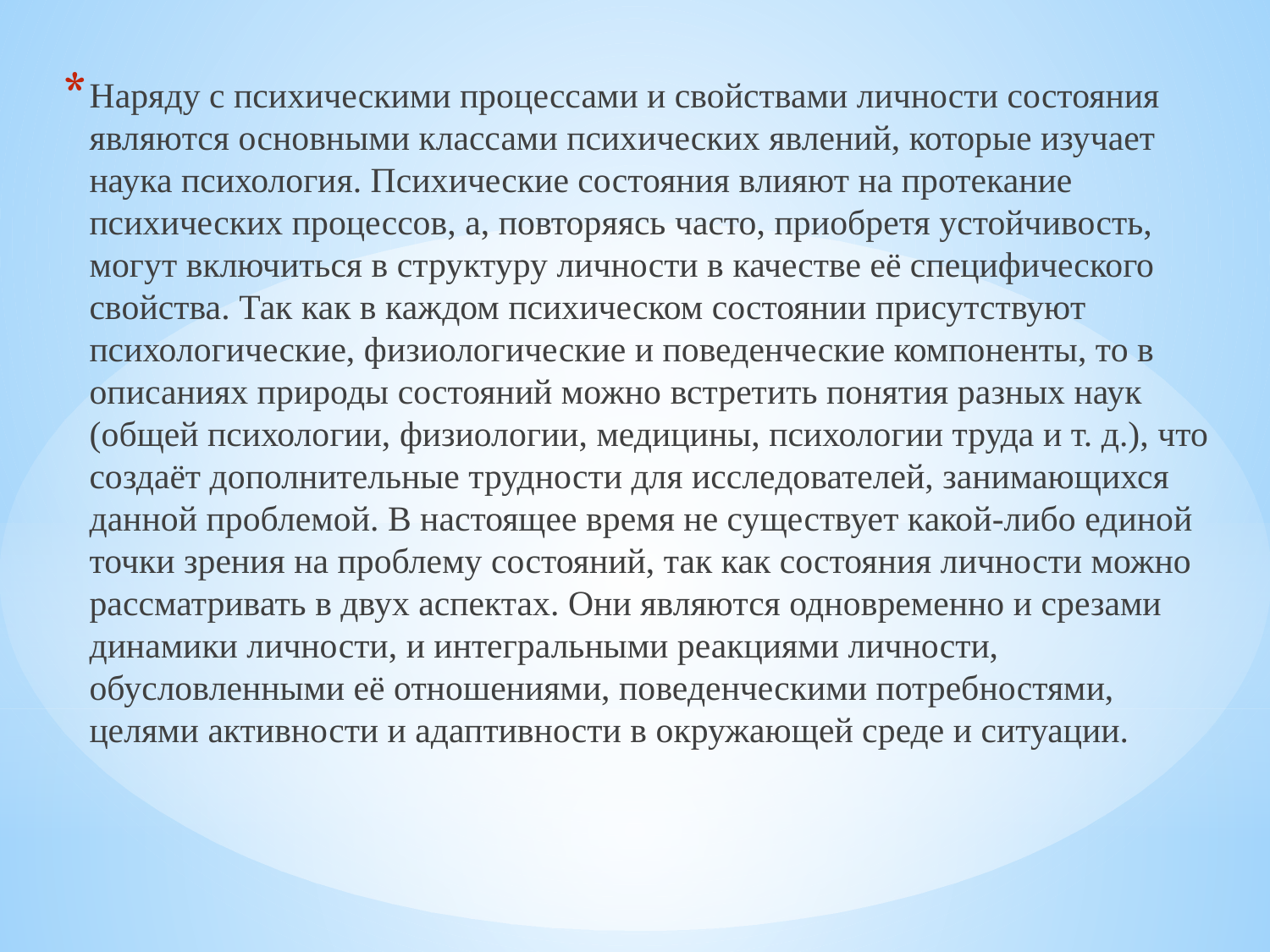

Наряду с психическими процессами и свойствами личности состояния являются основными классами психических явлений, которые изучает наука психология. Психические состояния влияют на протекание психических процессов, а, повторяясь часто, приобретя устойчивость, могут включиться в структуру личности в качестве её специфического свойства. Так как в каждом психическом состоянии присутствуют психологические, физиологические и поведенческие компоненты, то в описаниях природы состояний можно встретить понятия разных наук (общей психологии, физиологии, медицины, психологии труда и т. д.), что создаёт дополнительные трудности для исследователей, занимающихся данной проблемой. В настоящее время не существует какой-либо единой точки зрения на проблему состояний, так как состояния личности можно рассматривать в двух аспектах. Они являются одновременно и срезами динамики личности, и интегральными реакциями личности, обусловленными её отношениями, поведенческими потребностями, целями активности и адаптивности в окружающей среде и ситуации.